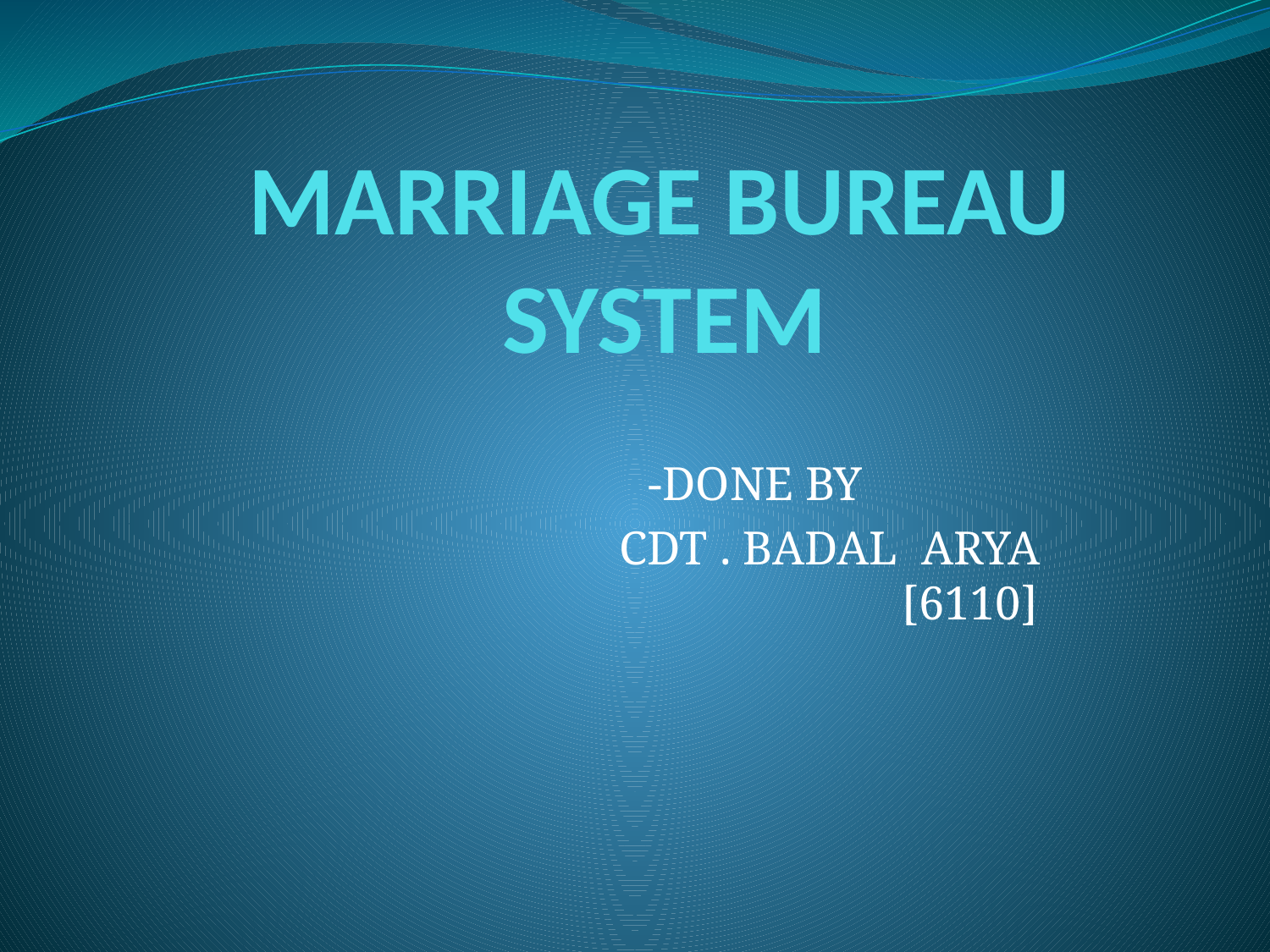

# MARRIAGE BUREAU	SYSTEM
				-DONE BY
		                   CDT . BADAL  ARYA 	[6110]